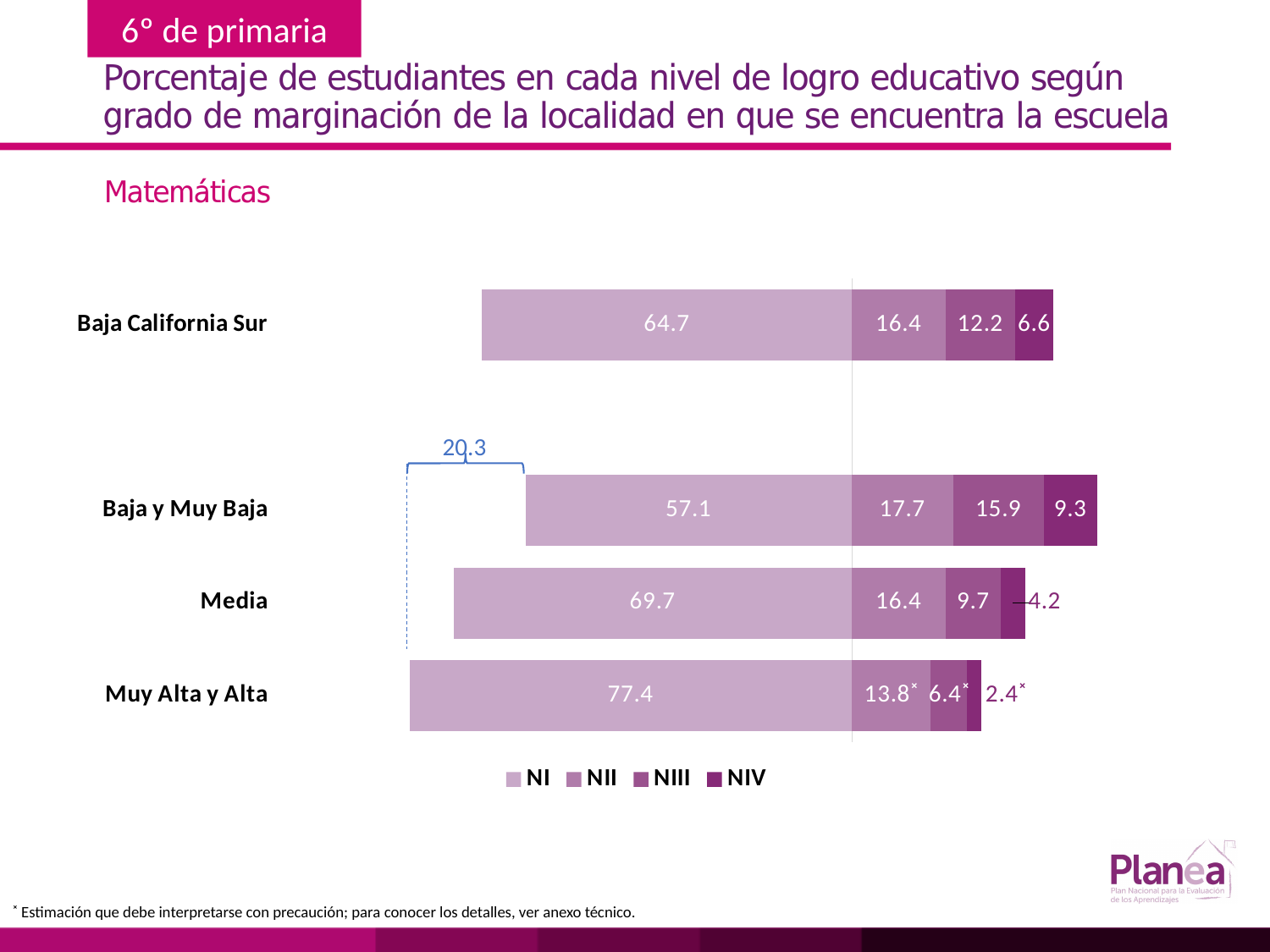

# Porcentaje de estudiantes en cada nivel de logro educativo según grado de marginación de la localidad en que se encuentra la escuela

Matemáticas

### Chart

| Category |  |  |  |  |
|---|---|---|---|---|
| Muy Alta y Alta | -77.4 | 13.8 | 6.4 | 2.4 |
| Media | -69.7 | 16.4 | 9.7 | 4.2 |
| Baja y Muy Baja | -57.1 | 17.7 | 15.9 | 9.3 |
|  | None | None | None | None |
| Baja California Sur | -64.7 | 16.4 | 12.2 | 6.6 |
20.3
˟ Estimación que debe interpretarse con precaución; para conocer los detalles, ver anexo técnico.